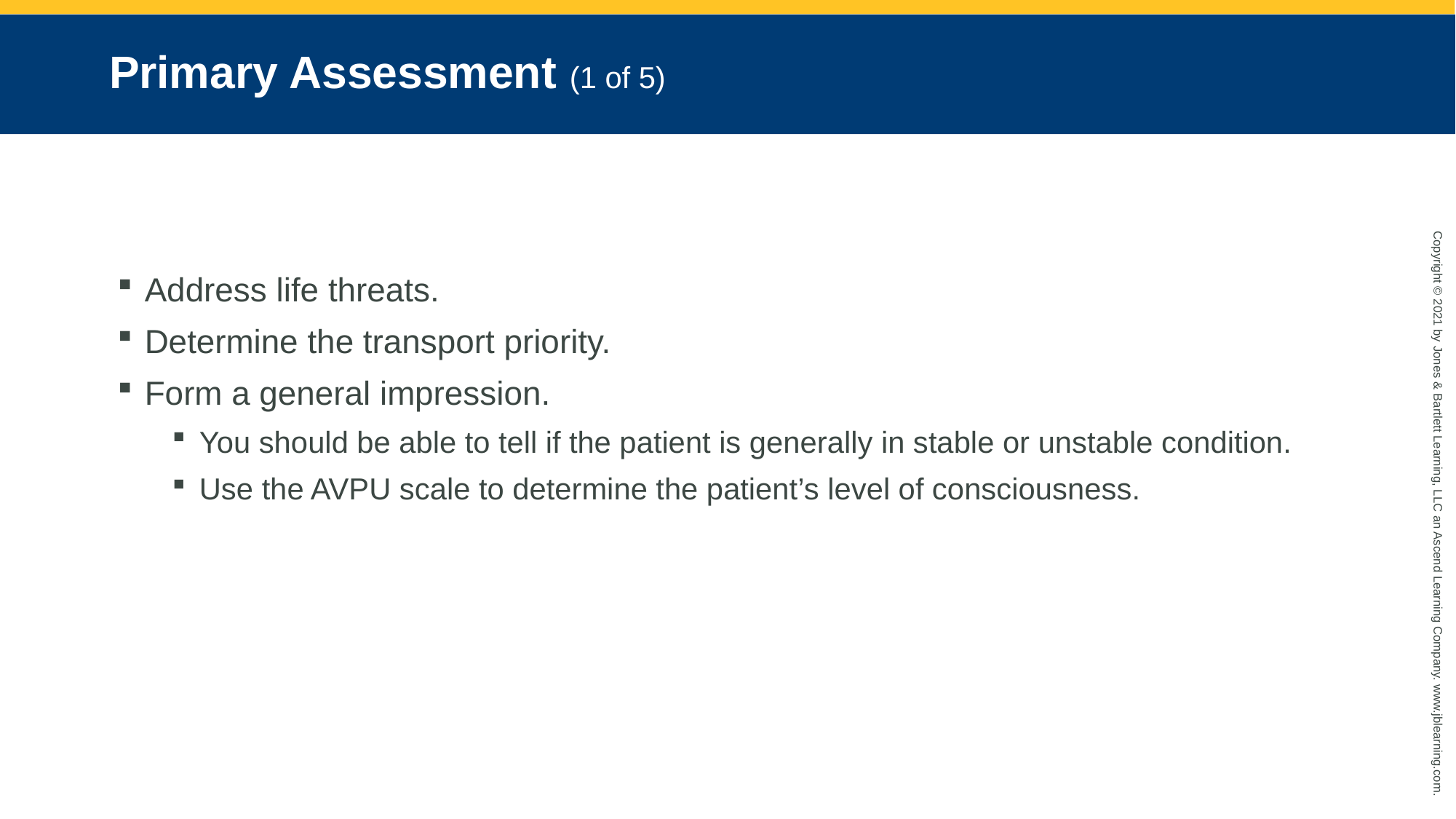

# Primary Assessment (1 of 5)
Address life threats.
Determine the transport priority.
Form a general impression.
You should be able to tell if the patient is generally in stable or unstable condition.
Use the AVPU scale to determine the patient’s level of consciousness.